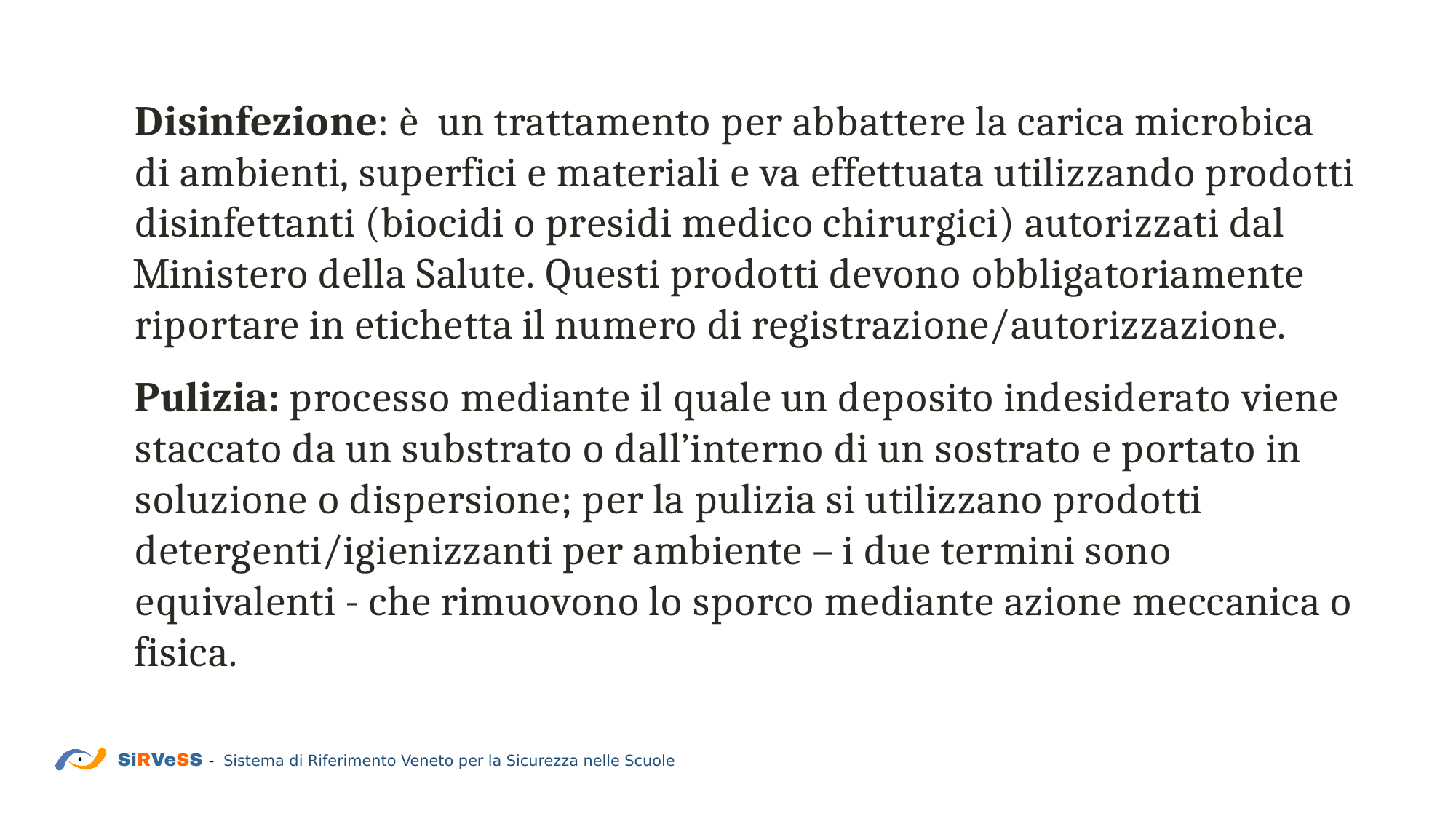

Disinfezione: è  un trattamento per abbattere la carica microbica di ambienti, superfici e materiali e va effettuata utilizzando prodotti disinfettanti (biocidi o presidi medico chirurgici) autorizzati dal Ministero della Salute. Questi prodotti devono obbligatoriamente riportare in etichetta il numero di registrazione/autorizzazione.

Pulizia: processo mediante il quale un deposito indesiderato viene staccato da un substrato o dall’interno di un sostrato e portato in soluzione o dispersione; per la pulizia si utilizzano prodotti detergenti/igienizzanti per ambiente – i due termini sono equivalenti - che rimuovono lo sporco mediante azione meccanica o fisica.